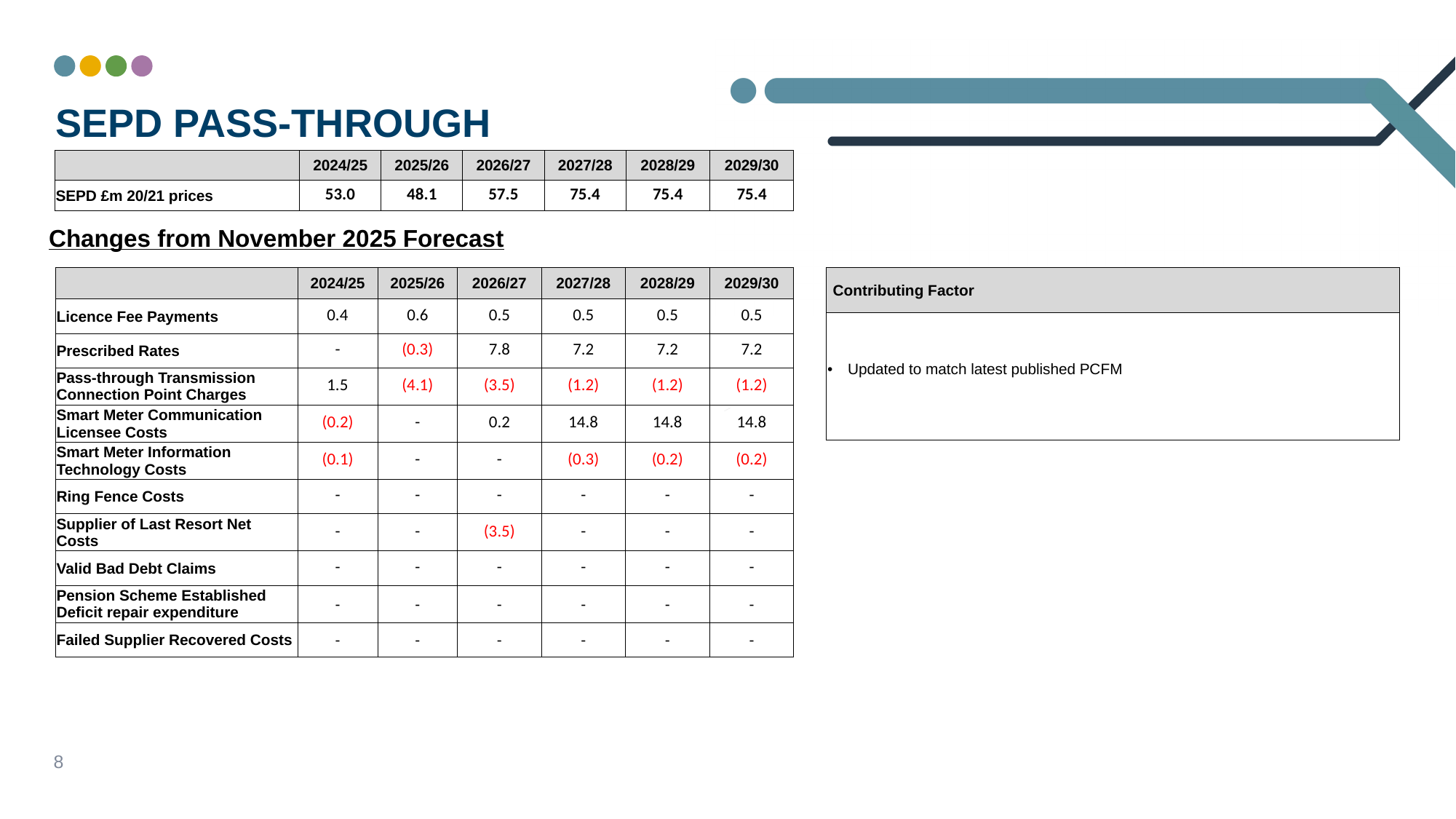

# SEPD Pass-through
|  | 2024/25 | 2025/26 | 2026/27 | 2027/28 | 2028/29 | 2029/30 |
| --- | --- | --- | --- | --- | --- | --- |
| SEPD £m 20/21 prices | 53.0 | 48.1 | 57.5 | 75.4 | 75.4 | 75.4 |
Changes from November 2025 Forecast
|  | 2024/25 | 2025/26 | 2026/27 | 2027/28 | 2028/29 | 2029/30 |
| --- | --- | --- | --- | --- | --- | --- |
| Licence Fee Payments | 0.4 | 0.6 | 0.5 | 0.5 | 0.5 | 0.5 |
| Prescribed Rates | - | (0.3) | 7.8 | 7.2 | 7.2 | 7.2 |
| Pass-through Transmission Connection Point Charges | 1.5 | (4.1) | (3.5) | (1.2) | (1.2) | (1.2) |
| Smart Meter Communication Licensee Costs | (0.2) | - | 0.2 | 14.8 | 14.8 | 14.8 |
| Smart Meter Information Technology Costs | (0.1) | - | - | (0.3) | (0.2) | (0.2) |
| Ring Fence Costs | - | - | - | - | - | - |
| Supplier of Last Resort Net Costs | - | - | (3.5) | - | - | - |
| Valid Bad Debt Claims | - | - | - | - | - | - |
| Pension Scheme Established Deficit repair expenditure | - | - | - | - | - | - |
| Failed Supplier Recovered Costs | - | - | - | - | - | - |
| Contributing Factor |
| --- |
| Updated to match latest published PCFM |